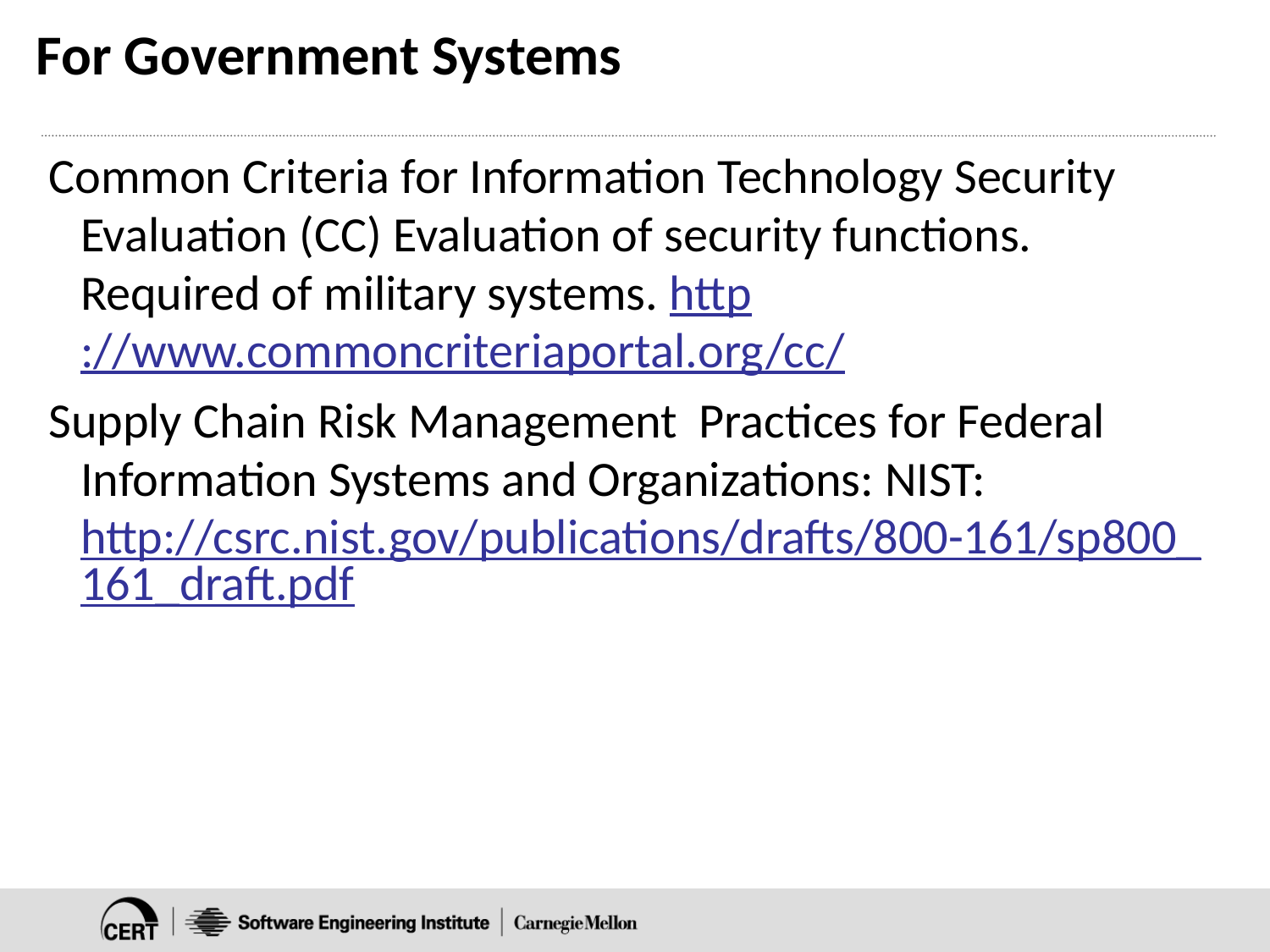

# For Government Systems
Common Criteria for Information Technology Security Evaluation (CC) Evaluation of security functions. Required of military systems. http://www.commoncriteriaportal.org/cc/
Supply Chain Risk Management  Practices for Federal Information Systems and Organizations: NIST: http://csrc.nist.gov/publications/drafts/800-161/sp800_161_draft.pdf